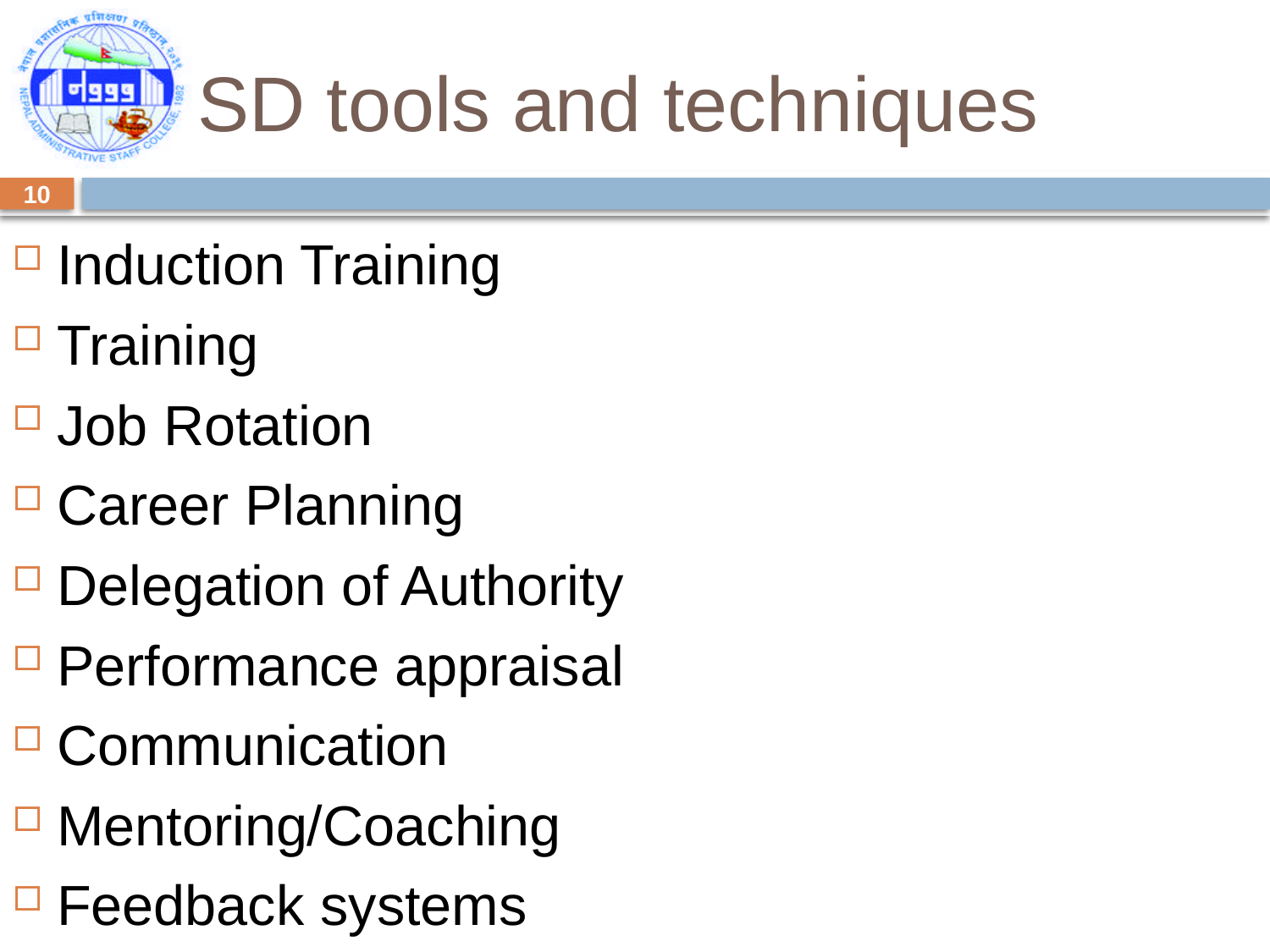

# SD tools and techniques
10
Induction Training
Training
Job Rotation
Career Planning
Delegation of Authority
Performance appraisal
Communication
Mentoring/Coaching
Feedback systems